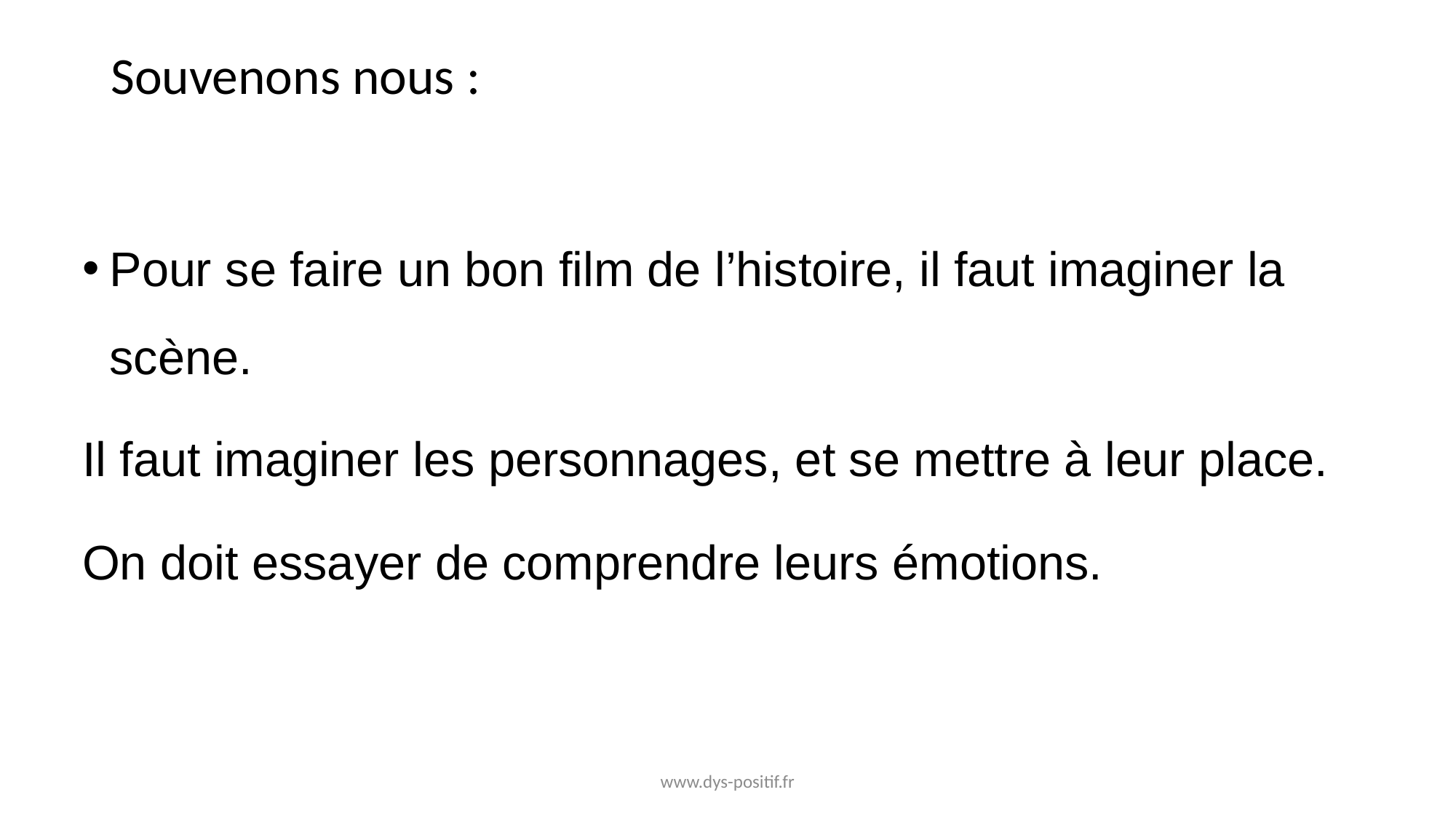

# Souvenons nous :
Pour se faire un bon film de l’histoire, il faut imaginer la scène.
Il faut imaginer les personnages, et se mettre à leur place.
On doit essayer de comprendre leurs émotions.

www.dys-positif.fr